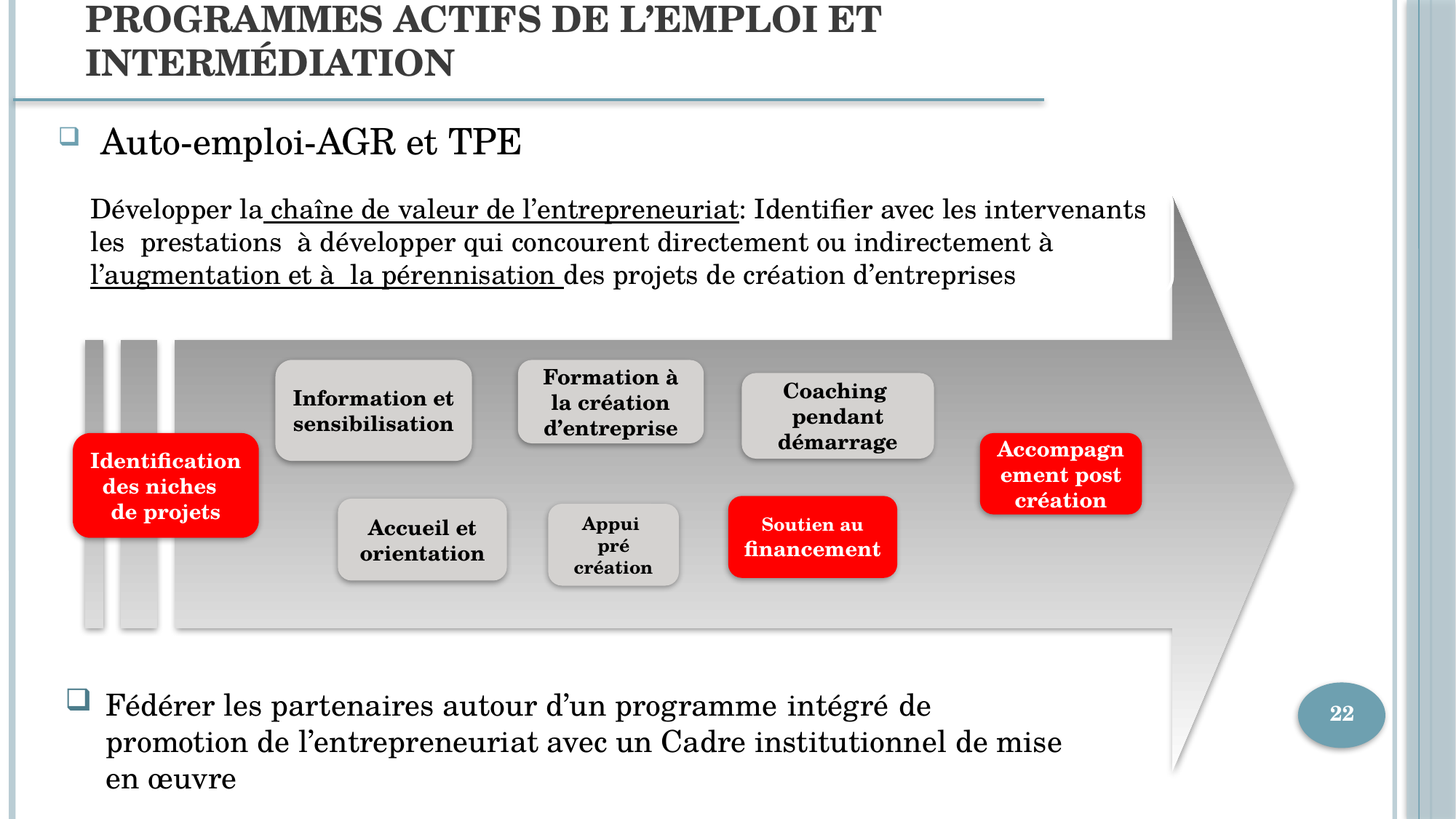

Programmes actifs de l’emploi et intermédiation
 Auto-emploi-AGR et TPE
Développer la chaîne de valeur de l’entrepreneuriat: Identifier avec les intervenants les  prestations  à développer qui concourent directement ou indirectement à l’augmentation et à  la pérennisation des projets de création d’entreprises

Information et
sensibilisation
Formation à la création d’entreprise
Coaching
pendant démarrage
Identification
des niches
de projets
Accompagnement post création
Soutien au financement
Accueil et orientation
Appui
pré création
Fédérer les partenaires autour d’un programme intégré de promotion de l’entrepreneuriat avec un Cadre institutionnel de mise en œuvre
22